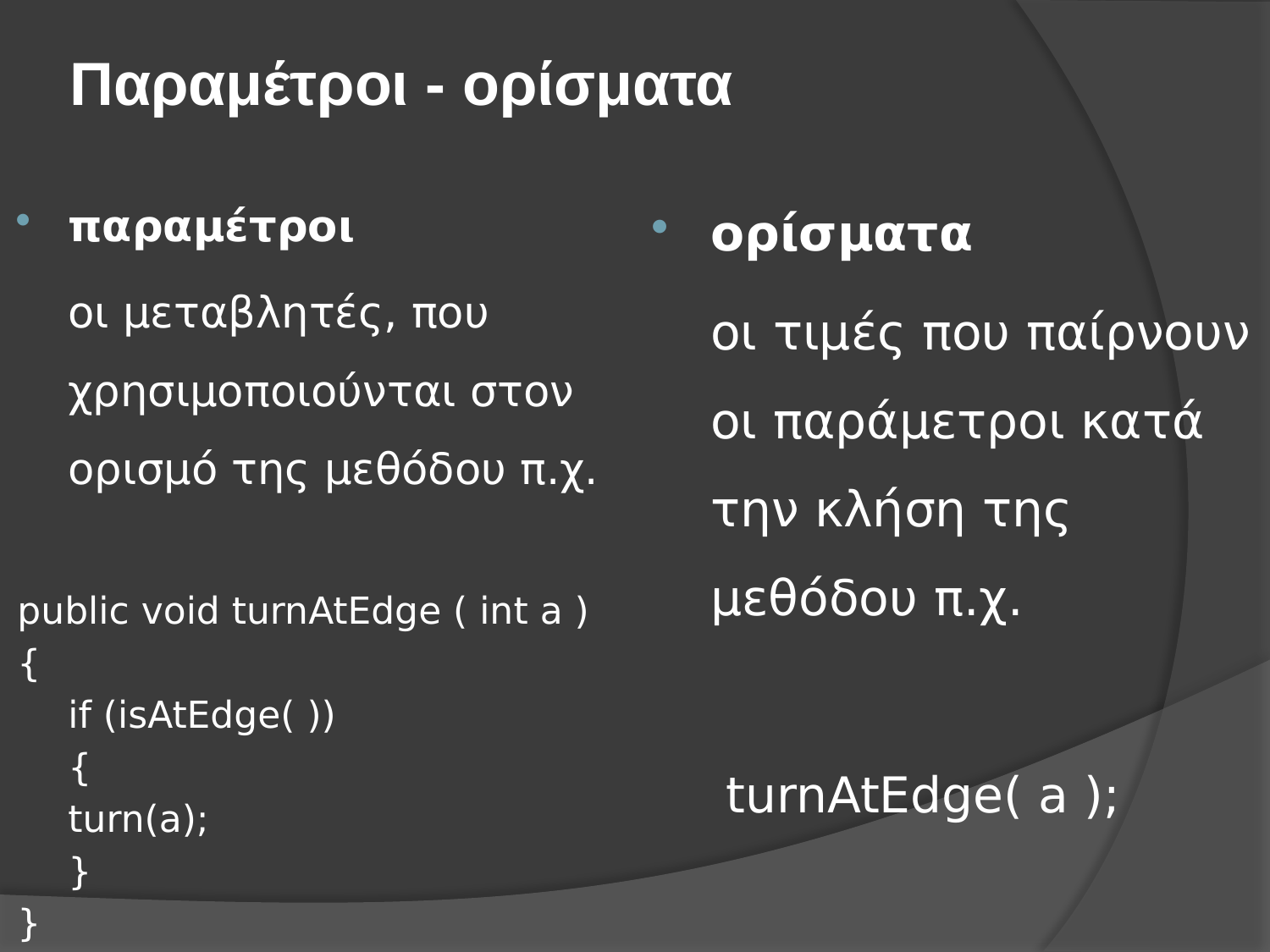

# Παραμέτροι - ορίσματα
παραμέτροι
	οι μεταβλητές, που χρησιμοποιούνται στον ορισμό της μεθόδου π.χ.

public void turnAtEdge ( int a )
{
	if (isAtEdge( ))
	{
		turn(a);
	}
}

ορίσματα
	οι τιμές που παίρνουν οι παράμετροι κατά την κλήση της μεθόδου π.χ.

	 turnAtEdge( a );